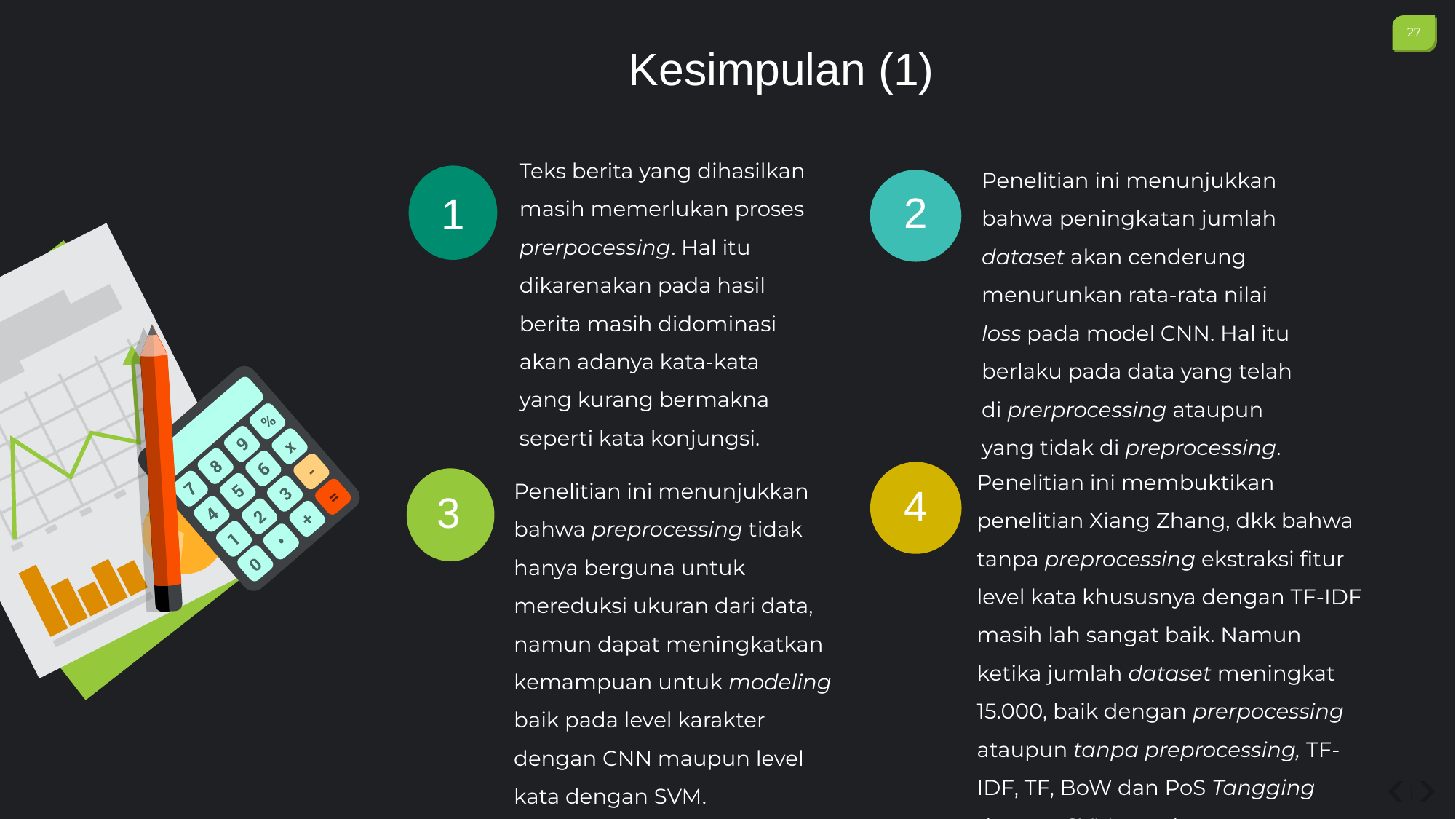

Kesimpulan (1)
Teks berita yang dihasilkan masih memerlukan proses prerpocessing. Hal itu dikarenakan pada hasil berita masih didominasi akan adanya kata-kata yang kurang bermakna seperti kata konjungsi.

1
Penelitian ini menunjukkan bahwa peningkatan jumlah dataset akan cenderung menurunkan rata-rata nilai loss pada model CNN. Hal itu berlaku pada data yang telah di prerprocessing ataupun yang tidak di preprocessing.

2

Penelitian ini membuktikan penelitian Xiang Zhang, dkk bahwa tanpa preprocessing ekstraksi fitur level kata khususnya dengan TF-IDF masih lah sangat baik. Namun ketika jumlah dataset meningkat 15.000, baik dengan prerpocessing ataupun tanpa preprocessing, TF-IDF, TF, BoW dan PoS Tangging dengan SVM  cenderung menurun.

4
Penelitian ini menunjukkan bahwa preprocessing tidak hanya berguna untuk mereduksi ukuran dari data, namun dapat meningkatkan kemampuan untuk modeling baik pada level karakter dengan CNN maupun level kata dengan SVM.

3